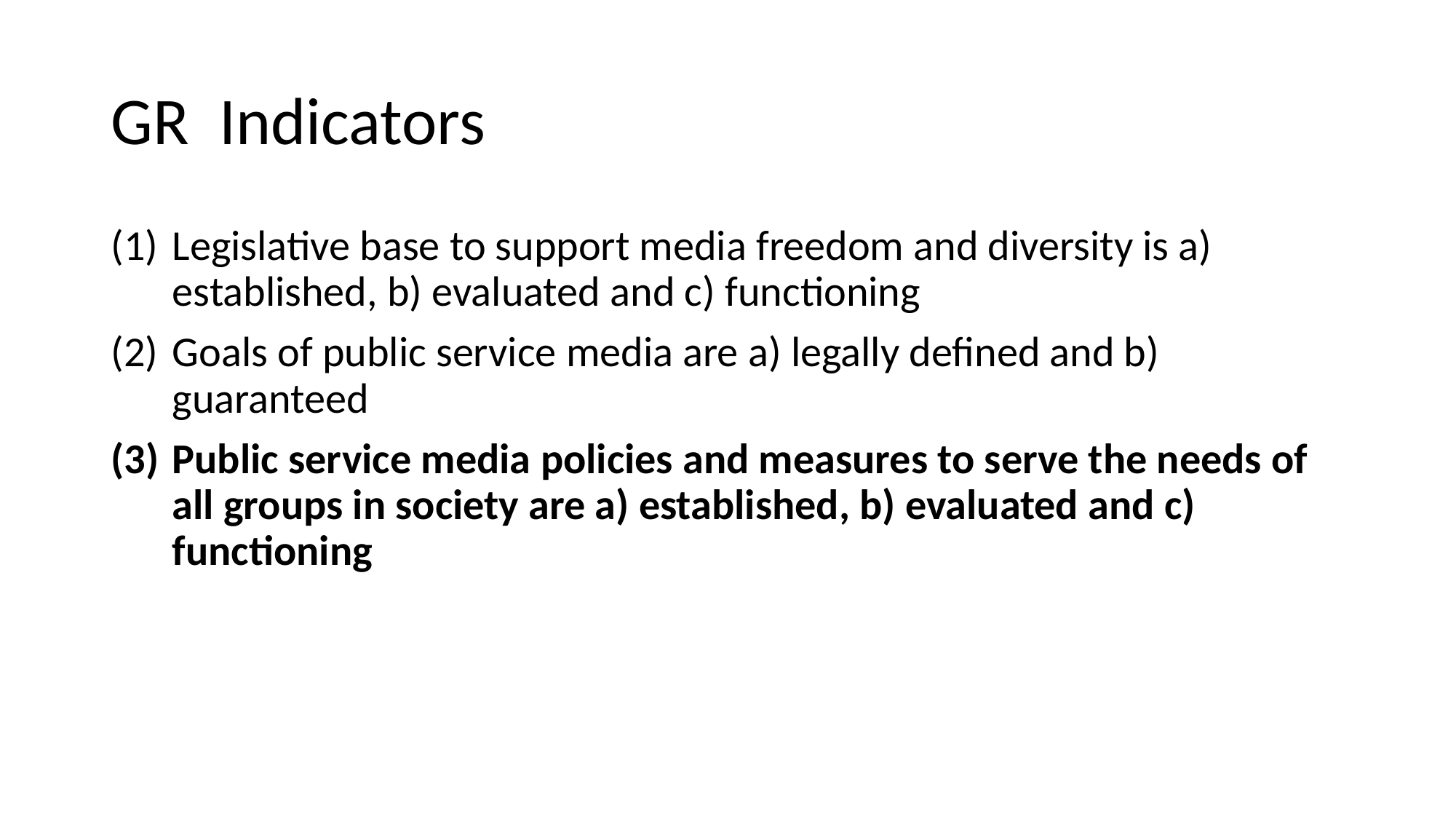

# GR  Indicators
Legislative base to support media freedom and diversity is a) established, b) evaluated and c) functioning
Goals of public service media are a) legally defined and b) guaranteed
Public service media policies and measures to serve the needs of all groups in society are a) established, b) evaluated and c) functioning